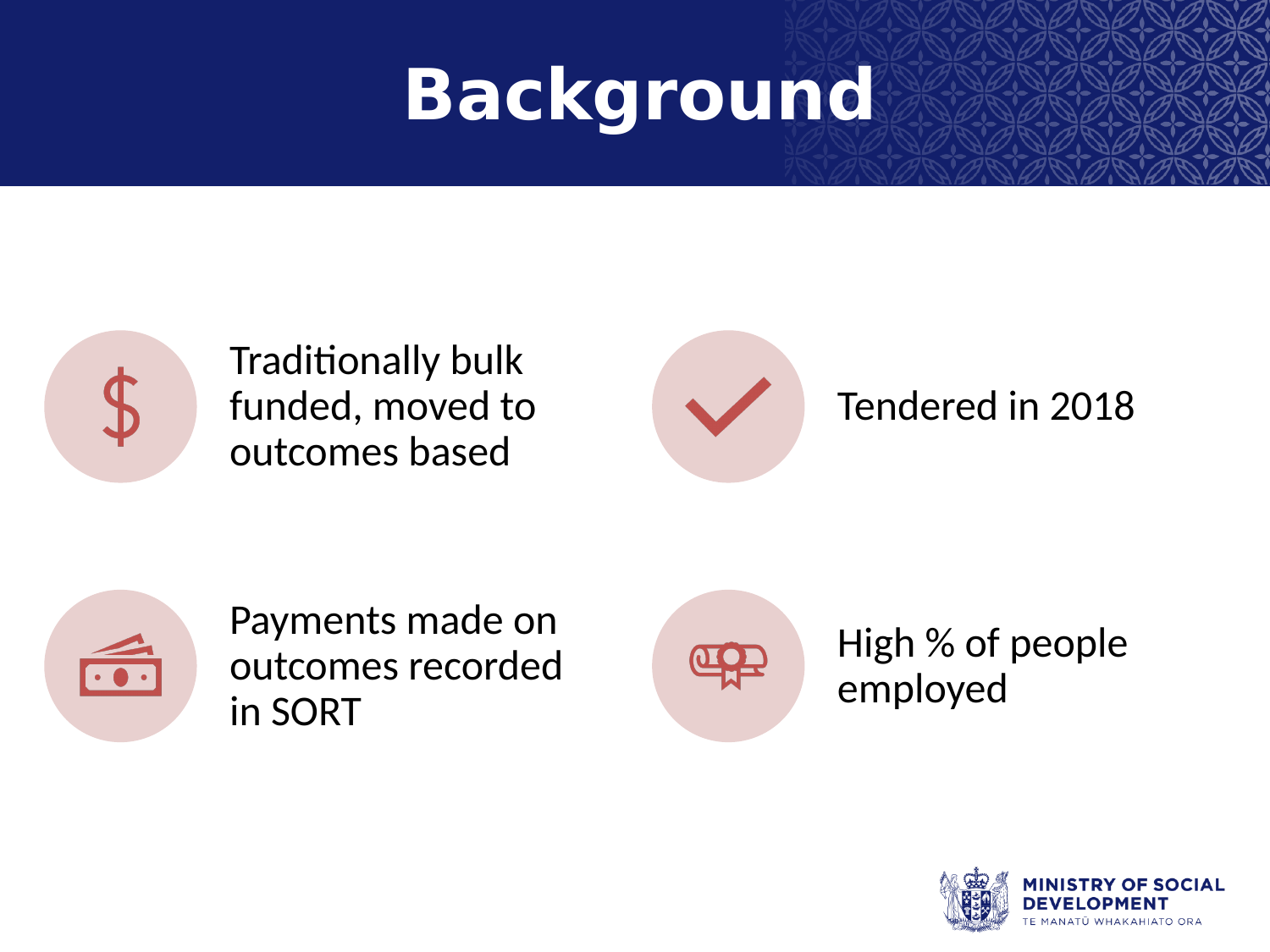

# Background
Traditionally bulk funded, moved to outcomes based
Tendered in 2018
Payments made on outcomes recorded in SORT
High % of people employed